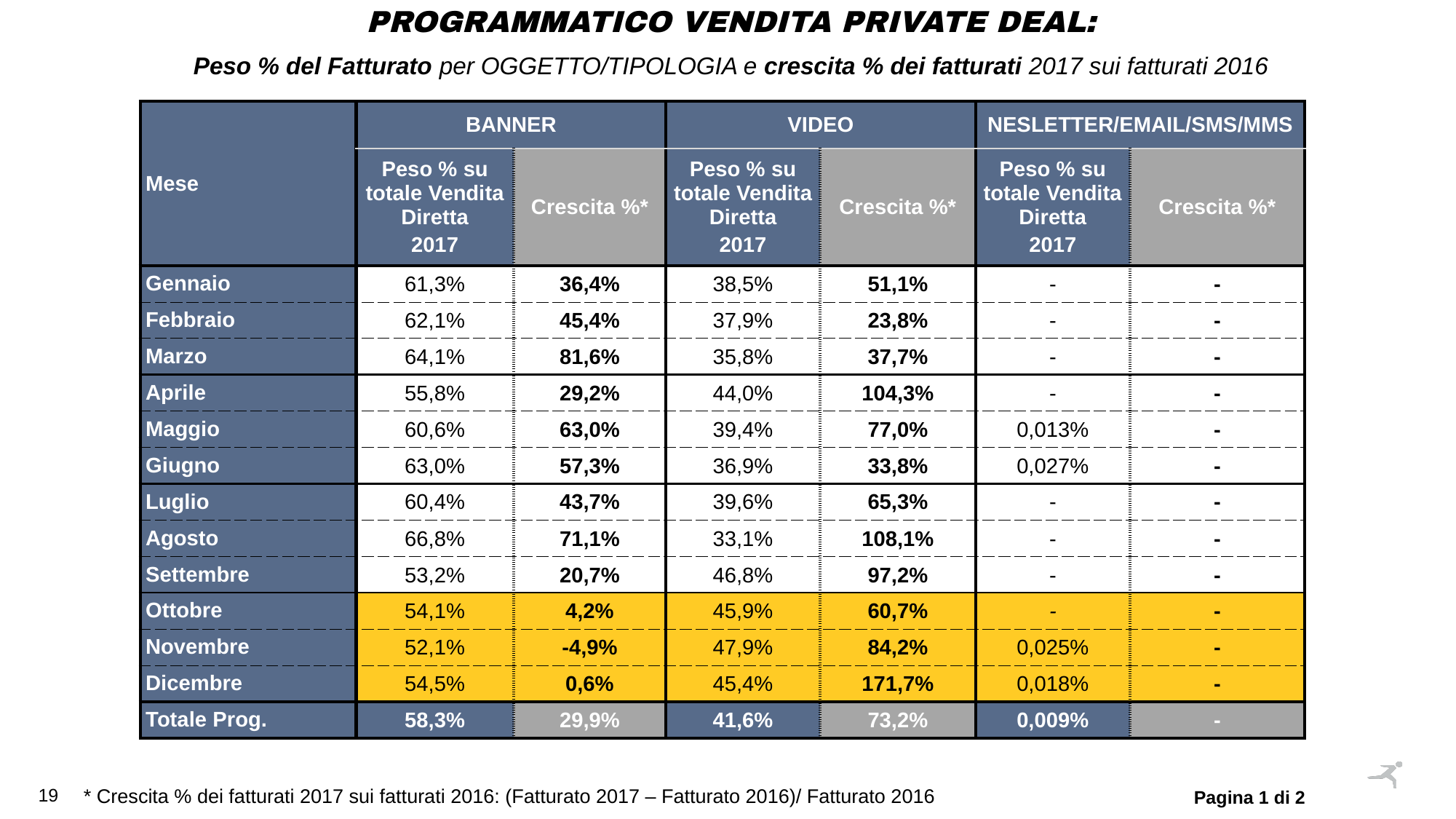

PROGRAMMATICO VENDITA PRIVATE DEAL:
Peso % del Fatturato per OGGETTO/TIPOLOGIA e crescita % dei fatturati 2017 sui fatturati 2016
| Mese | BANNER |  | VIDEO |  | NESLETTER/EMAIL/SMS/MMS |  |
| --- | --- | --- | --- | --- | --- | --- |
|  | Peso % su totale Vendita Diretta 2017 | Crescita %\* | Peso % su totale Vendita Diretta 2017 | Crescita %\* | Peso % su totale Vendita Diretta 2017 | Crescita %\* |
| Gennaio | 61,3% | 36,4% | 38,5% | 51,1% | - | - |
| Febbraio | 62,1% | 45,4% | 37,9% | 23,8% | - | - |
| Marzo | 64,1% | 81,6% | 35,8% | 37,7% | - | - |
| Aprile | 55,8% | 29,2% | 44,0% | 104,3% | - | - |
| Maggio | 60,6% | 63,0% | 39,4% | 77,0% | 0,013% | - |
| Giugno | 63,0% | 57,3% | 36,9% | 33,8% | 0,027% | - |
| Luglio | 60,4% | 43,7% | 39,6% | 65,3% | - | - |
| Agosto | 66,8% | 71,1% | 33,1% | 108,1% | - | - |
| Settembre | 53,2% | 20,7% | 46,8% | 97,2% | - | - |
| Ottobre | 54,1% | 4,2% | 45,9% | 60,7% | - | - |
| Novembre | 52,1% | -4,9% | 47,9% | 84,2% | 0,025% | - |
| Dicembre | 54,5% | 0,6% | 45,4% | 171,7% | 0,018% | - |
| Totale Prog. | 58,3% | 29,9% | 41,6% | 73,2% | 0,009% | - |
19
* Crescita % dei fatturati 2017 sui fatturati 2016: (Fatturato 2017 – Fatturato 2016)/ Fatturato 2016
Pagina 1 di 2